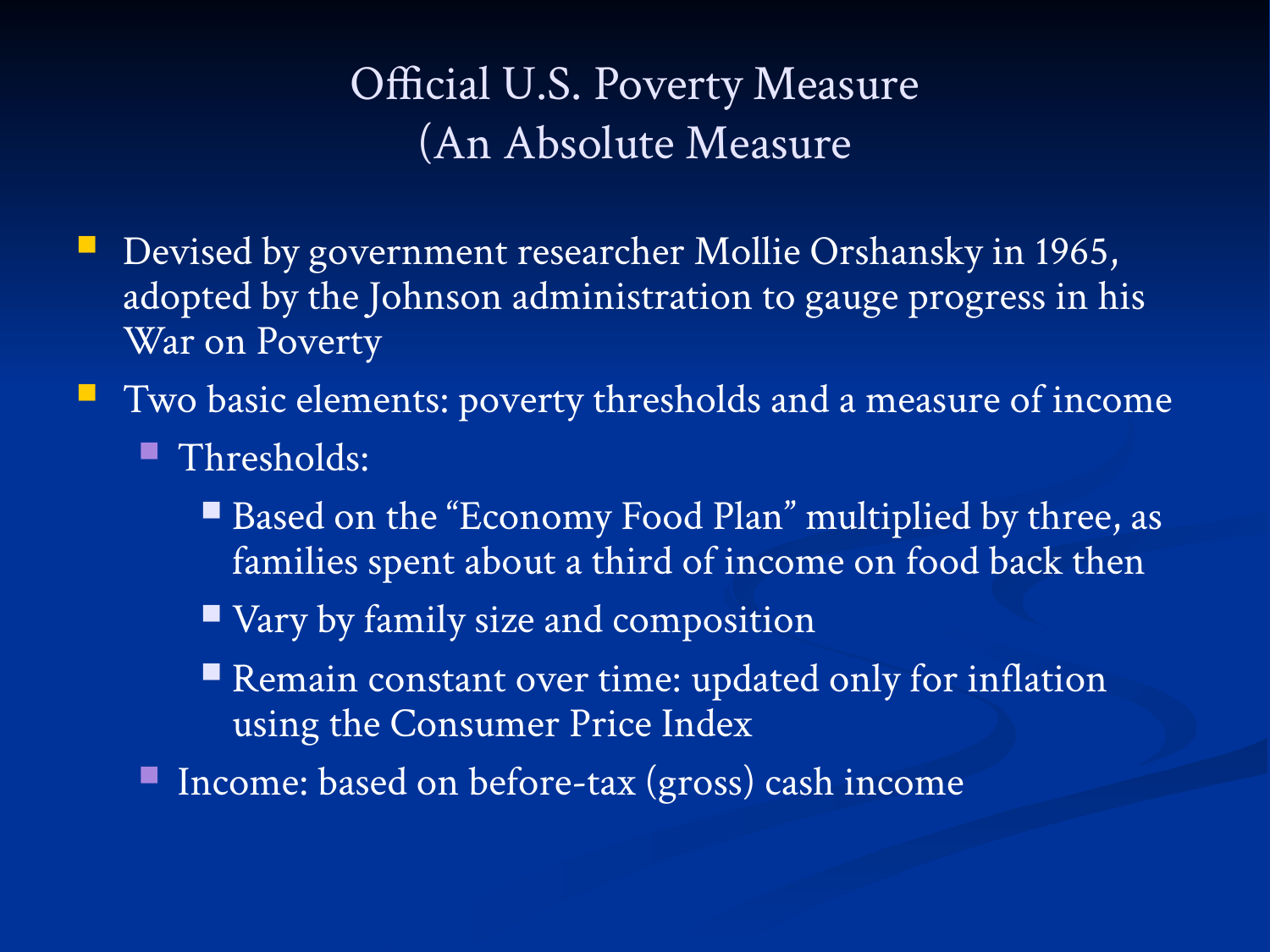

# Official U.S. Poverty Measure (An Absolute Measure
Devised by government researcher Mollie Orshansky in 1965, adopted by the Johnson administration to gauge progress in his War on Poverty
Two basic elements: poverty thresholds and a measure of income
Thresholds:
Based on the “Economy Food Plan” multiplied by three, as families spent about a third of income on food back then
Vary by family size and composition
Remain constant over time: updated only for inflation using the Consumer Price Index
Income: based on before-tax (gross) cash income